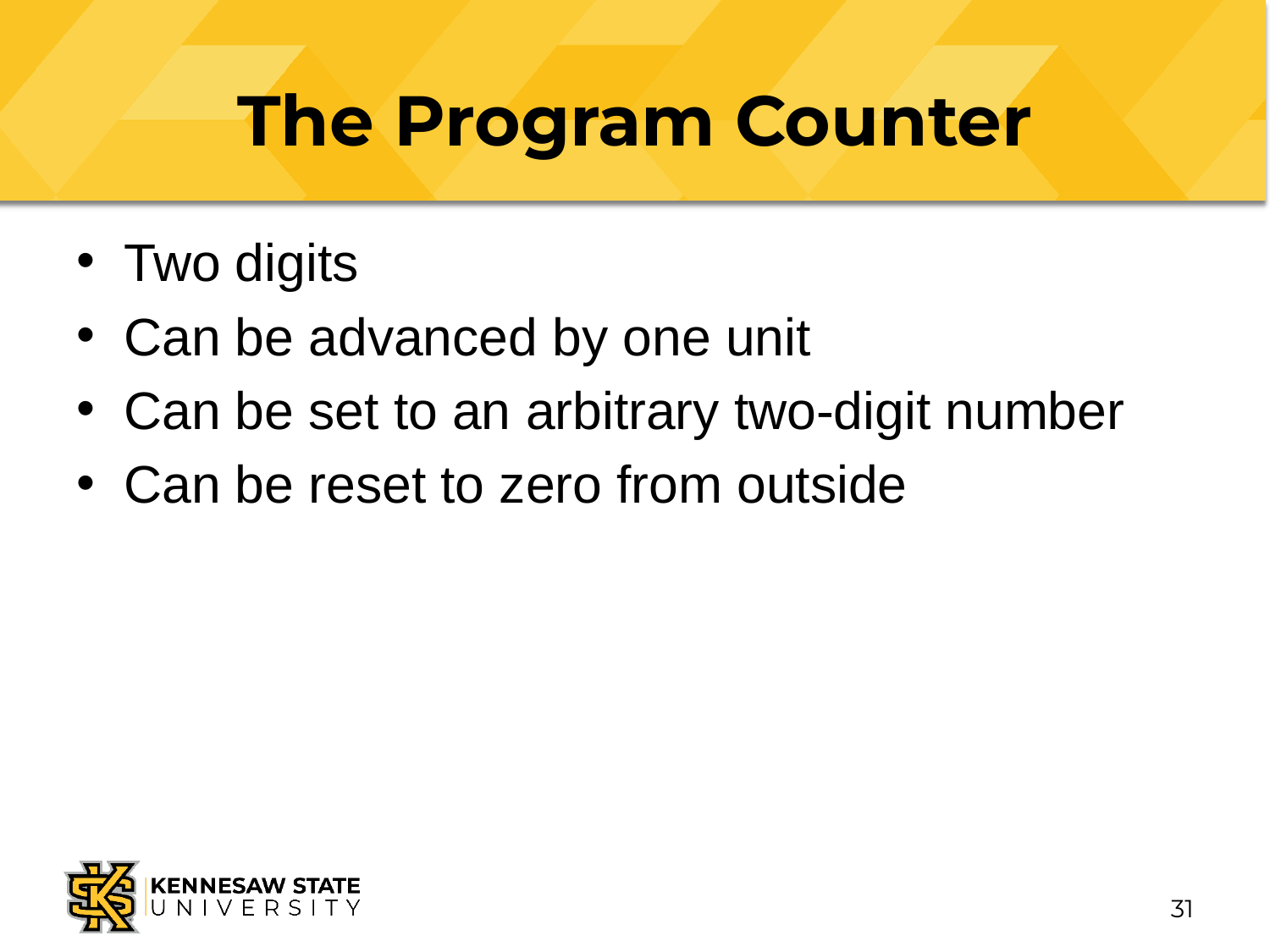

# The Program Counter
Two digits
Can be advanced by one unit
Can be set to an arbitrary two-digit number
Can be reset to zero from outside
31